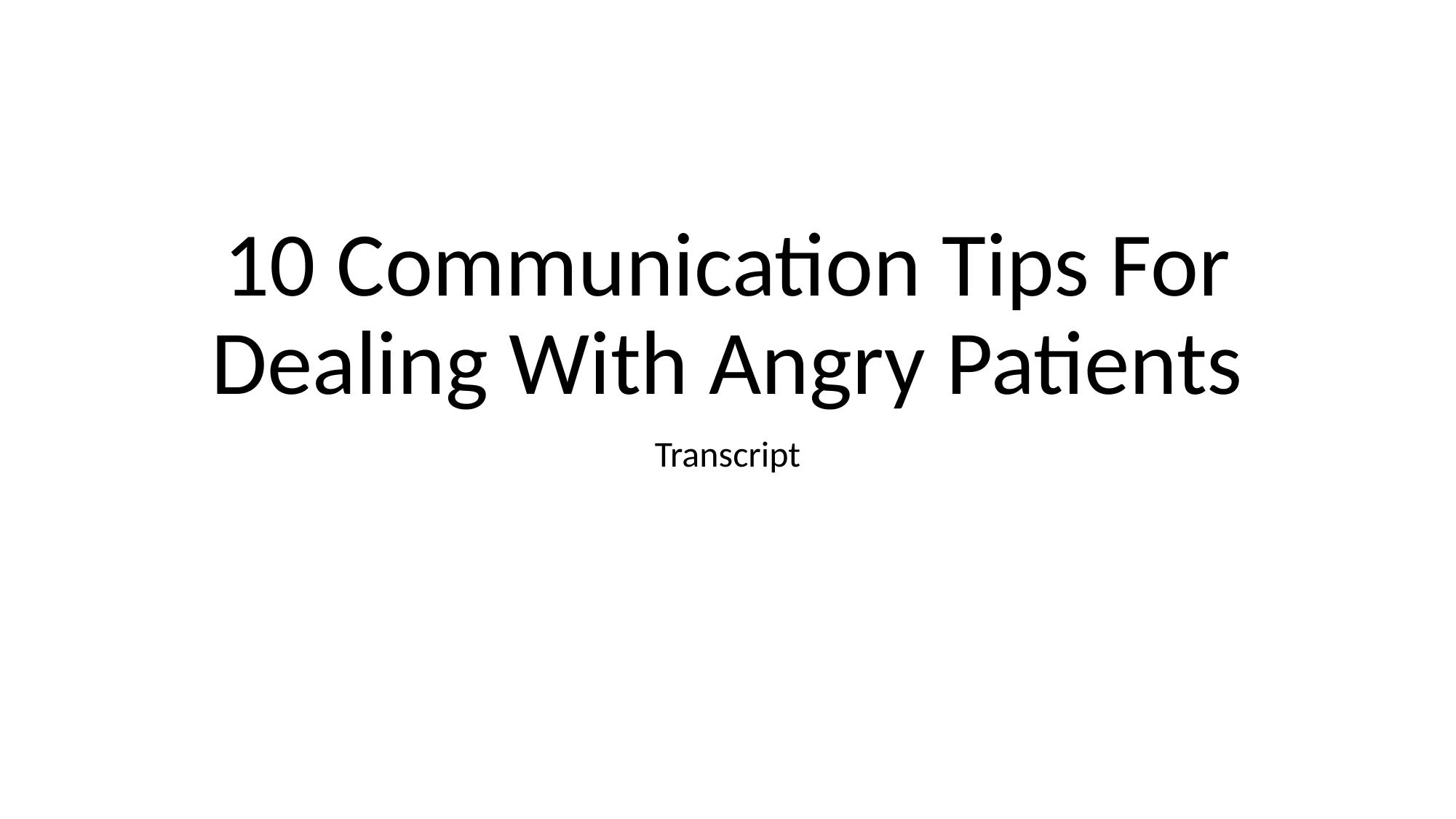

# 10 Communication Tips For Dealing With Angry Patients
Transcript